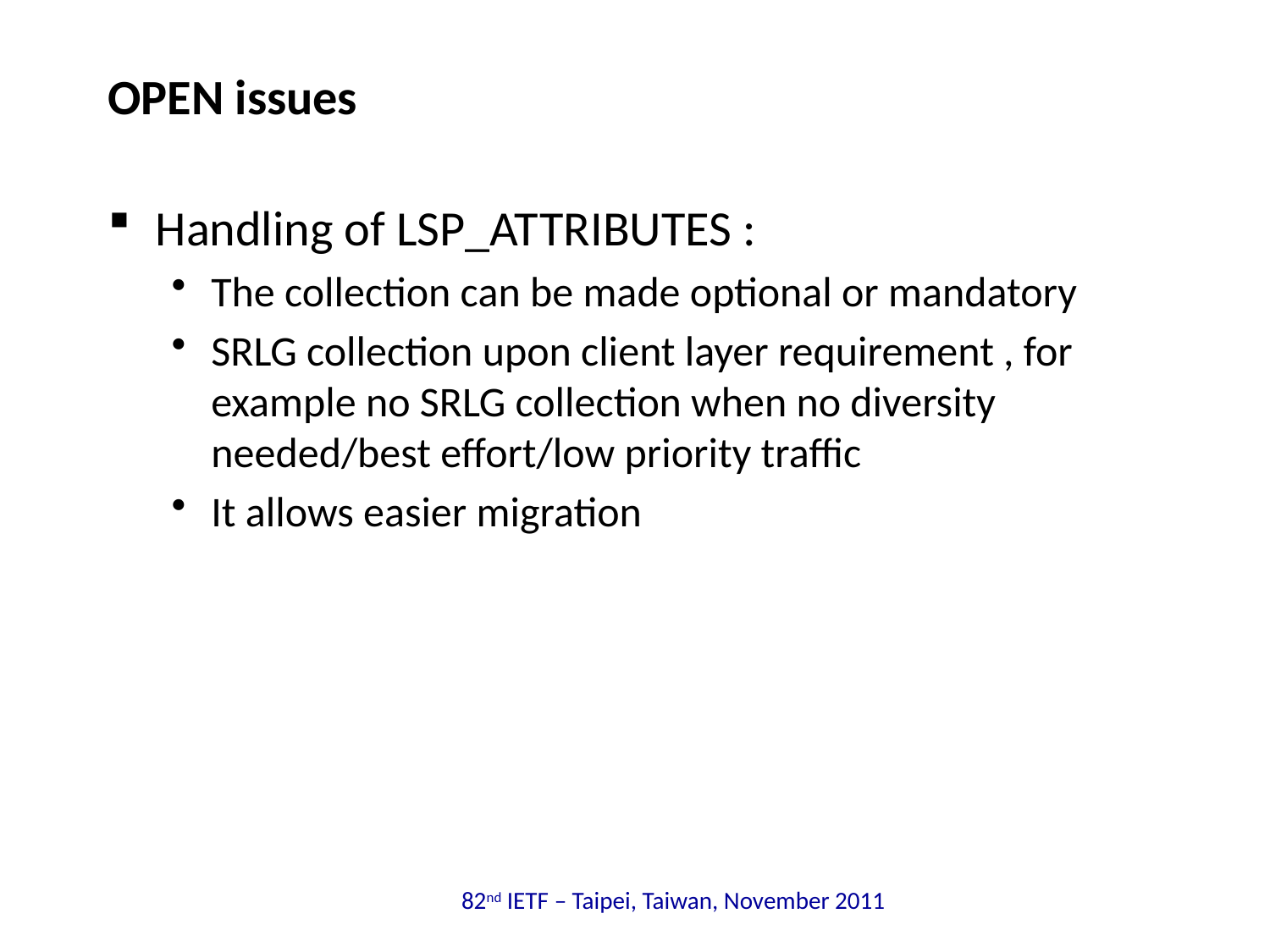

# OPEN issues
Handling of LSP_ATTRIBUTES :
The collection can be made optional or mandatory
SRLG collection upon client layer requirement , for example no SRLG collection when no diversity needed/best effort/low priority traffic
It allows easier migration